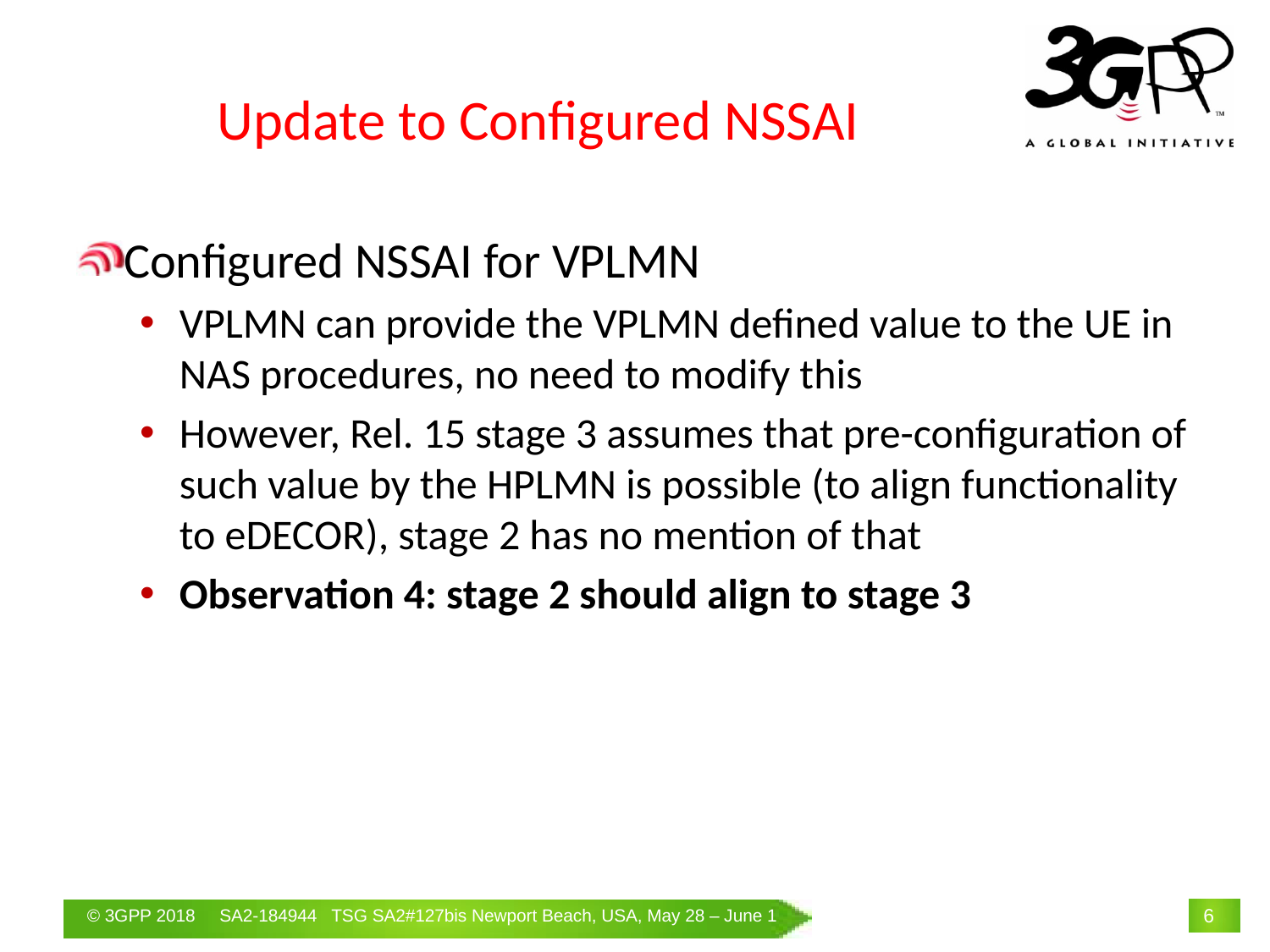

# Update to Configured NSSAI
Configured NSSAI for VPLMN
VPLMN can provide the VPLMN defined value to the UE in NAS procedures, no need to modify this
However, Rel. 15 stage 3 assumes that pre-configuration of such value by the HPLMN is possible (to align functionality to eDECOR), stage 2 has no mention of that
Observation 4: stage 2 should align to stage 3